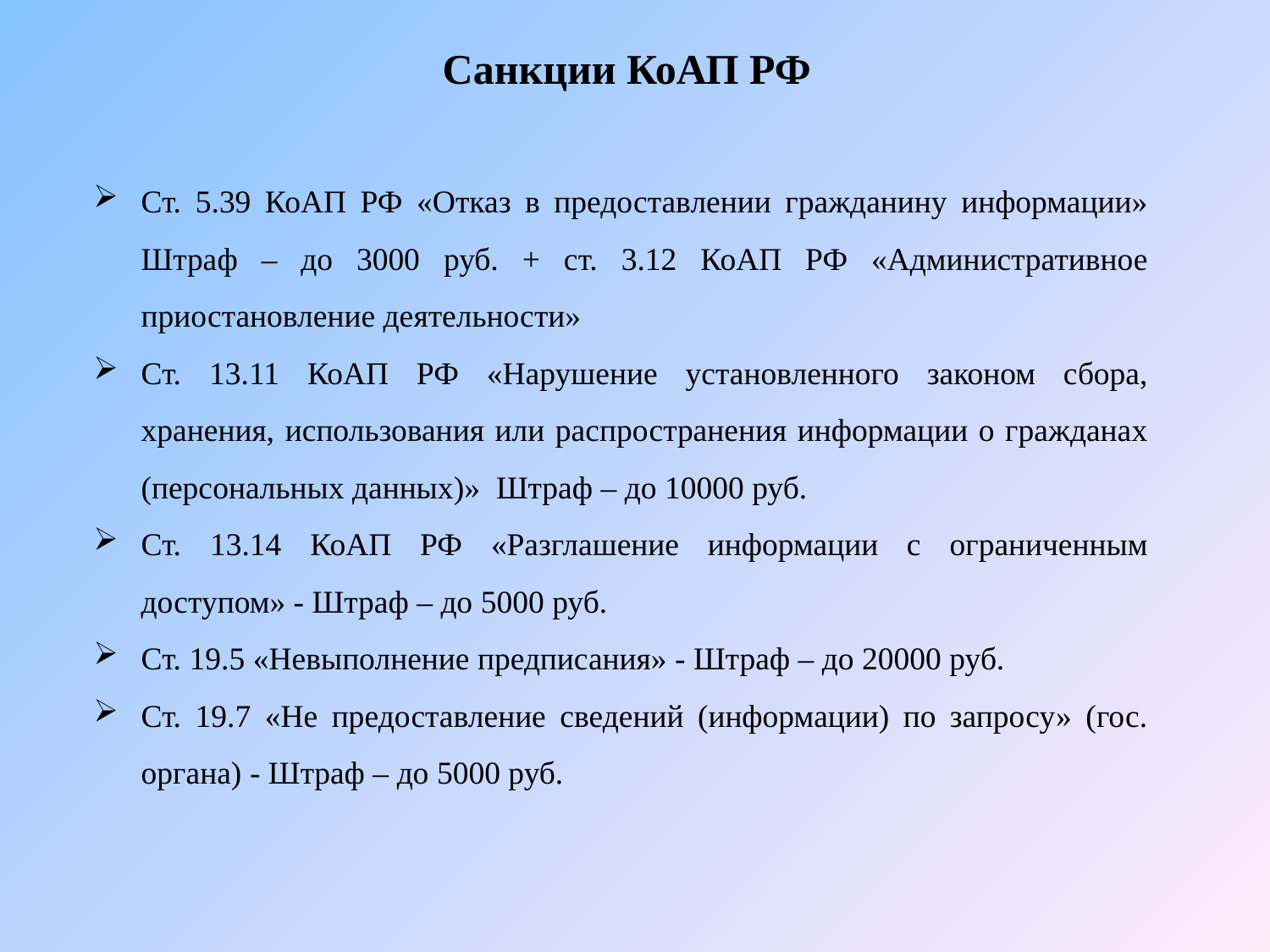

Санкции КоАП РФ
Ст. 5.39 КоАП РФ «Отказ в предоставлении гражданину информации» Штраф – до 3000 руб. + ст. 3.12 КоАП РФ «Административное приостановление деятельности»
Ст. 13.11 КоАП РФ «Нарушение установленного законом сбора, хранения, использования или распространения информации о гражданах (персональных данных)»  Штраф – до 10000 руб.
Ст. 13.14 КоАП РФ «Разглашение информации с ограниченным доступом» - Штраф – до 5000 руб.
Ст. 19.5 «Невыполнение предписания» - Штраф – до 20000 руб.
Ст. 19.7 «Не предоставление сведений (информации) по запросу» (гос. органа) - Штраф – до 5000 руб.